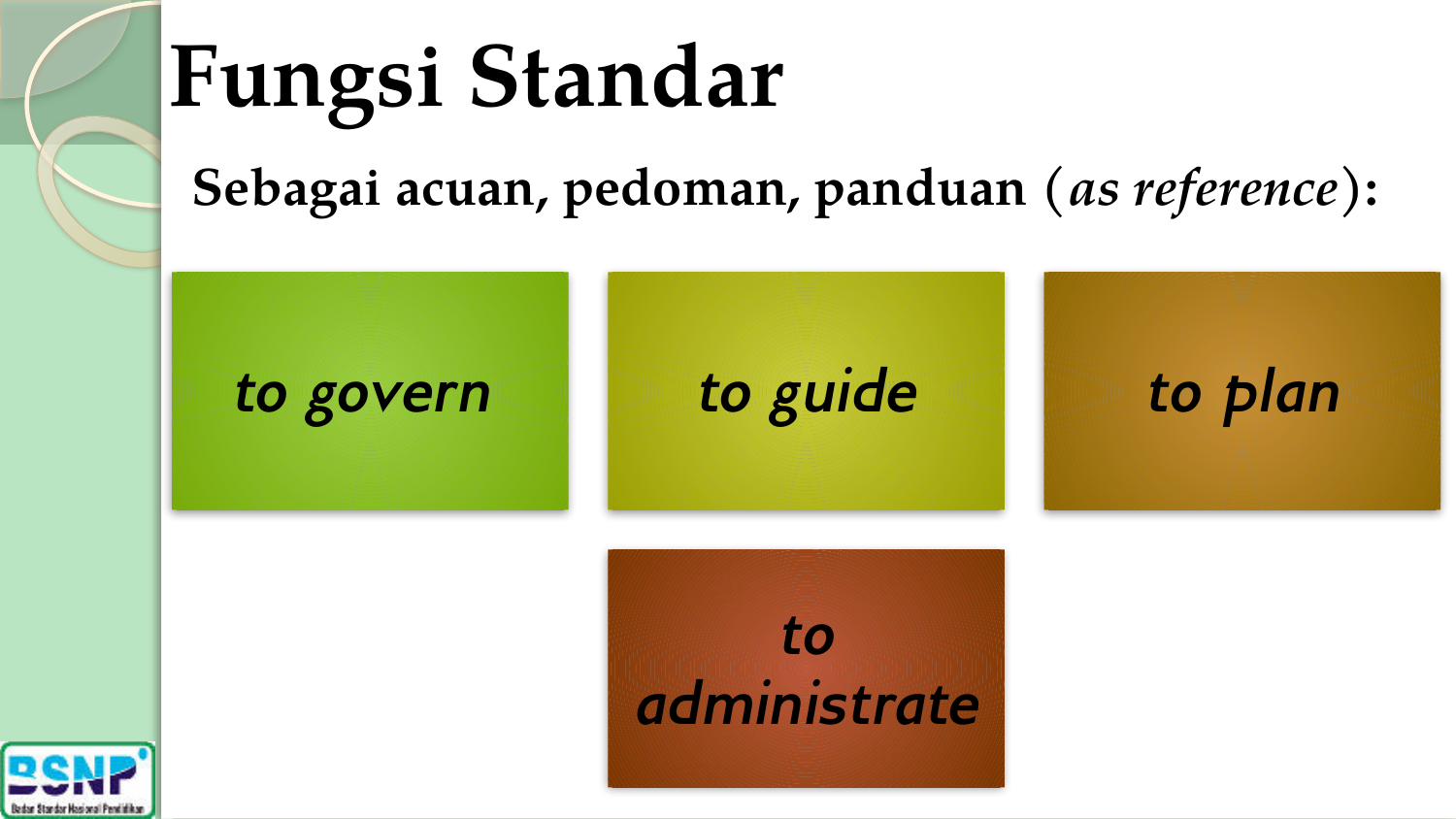

# Fungsi Standar
Sebagai acuan, pedoman, panduan (as reference):
to govern
to guide
to plan
to administrate